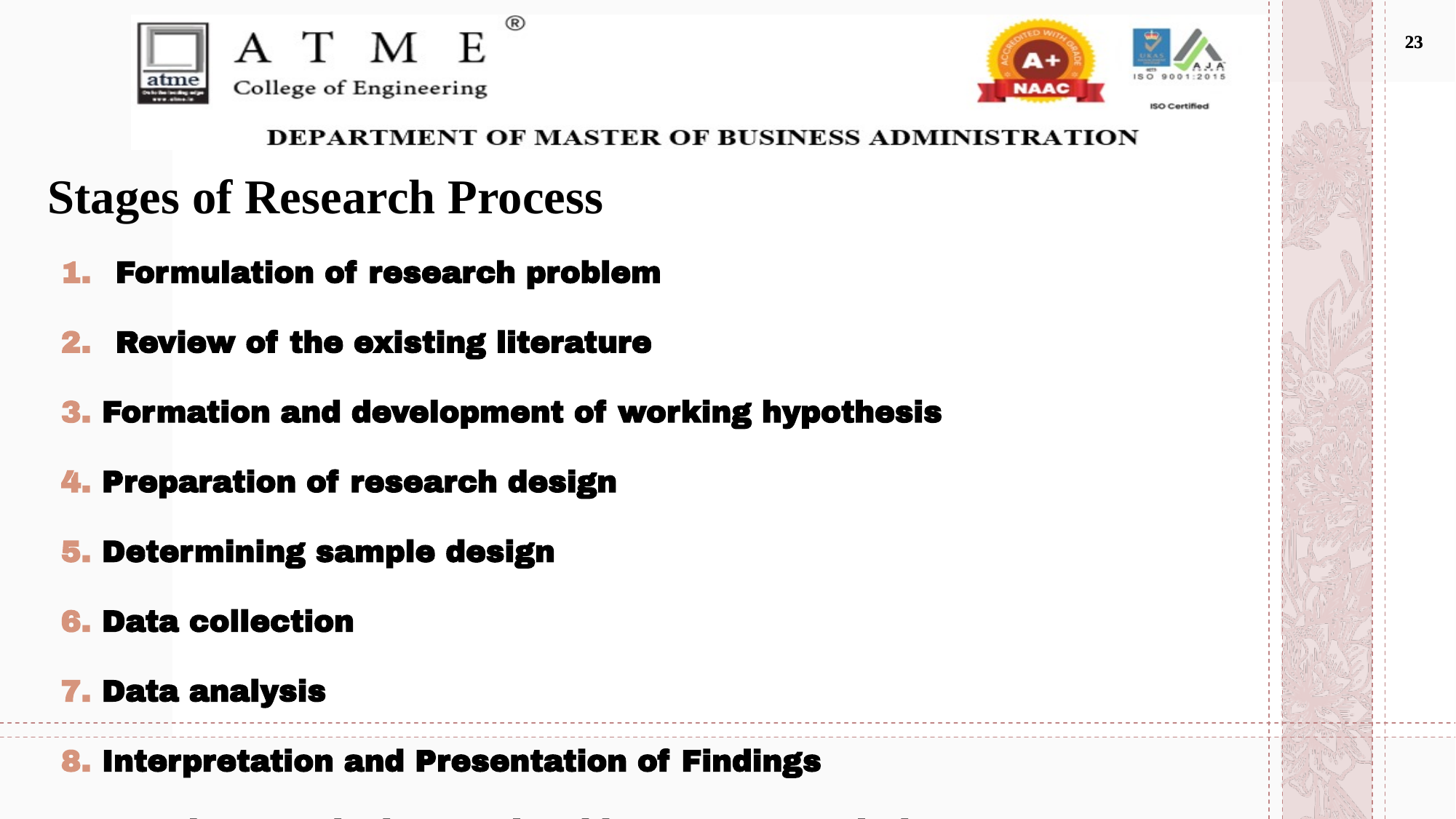

23
23
# Stages of Research Process
Formulation of research problem
Review of the existing literature
Formation and development of working hypothesis
Preparation of research design
Determining sample design
Data collection
Data analysis
Interpretation and Presentation of Findings
Drawing Conclusions and Making Recommendations